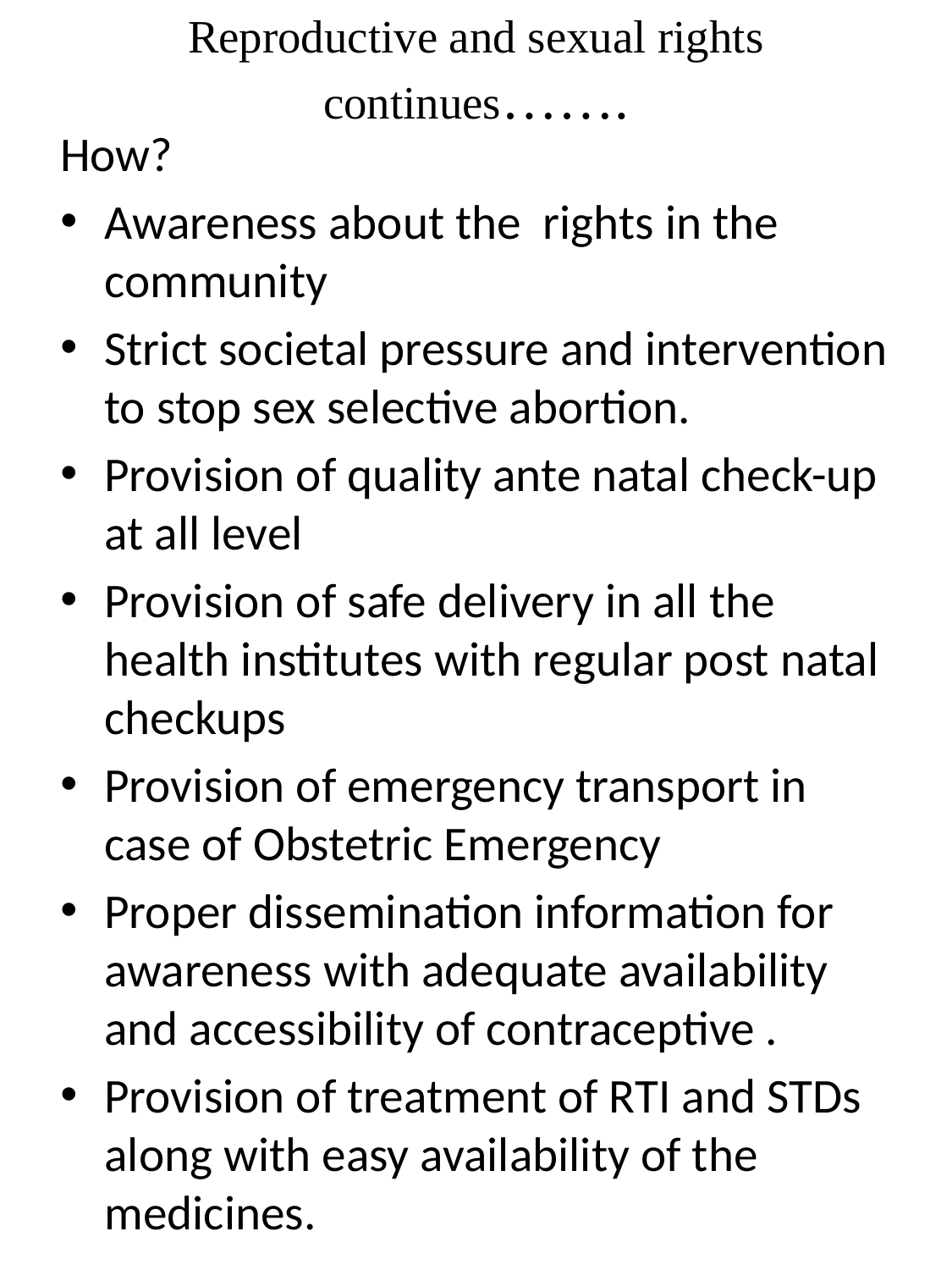

# Reproductive and sexual rights continues…….
How?
Awareness about the  rights in the community
Strict societal pressure and intervention to stop sex selective abortion.
Provision of quality ante natal check-up  at all level
Provision of safe delivery in all the health institutes with regular post natal checkups
Provision of emergency transport in case of Obstetric Emergency
Proper dissemination information for awareness with adequate availability and accessibility of contraceptive .
Provision of treatment of RTI and STDs along with easy availability of the medicines.